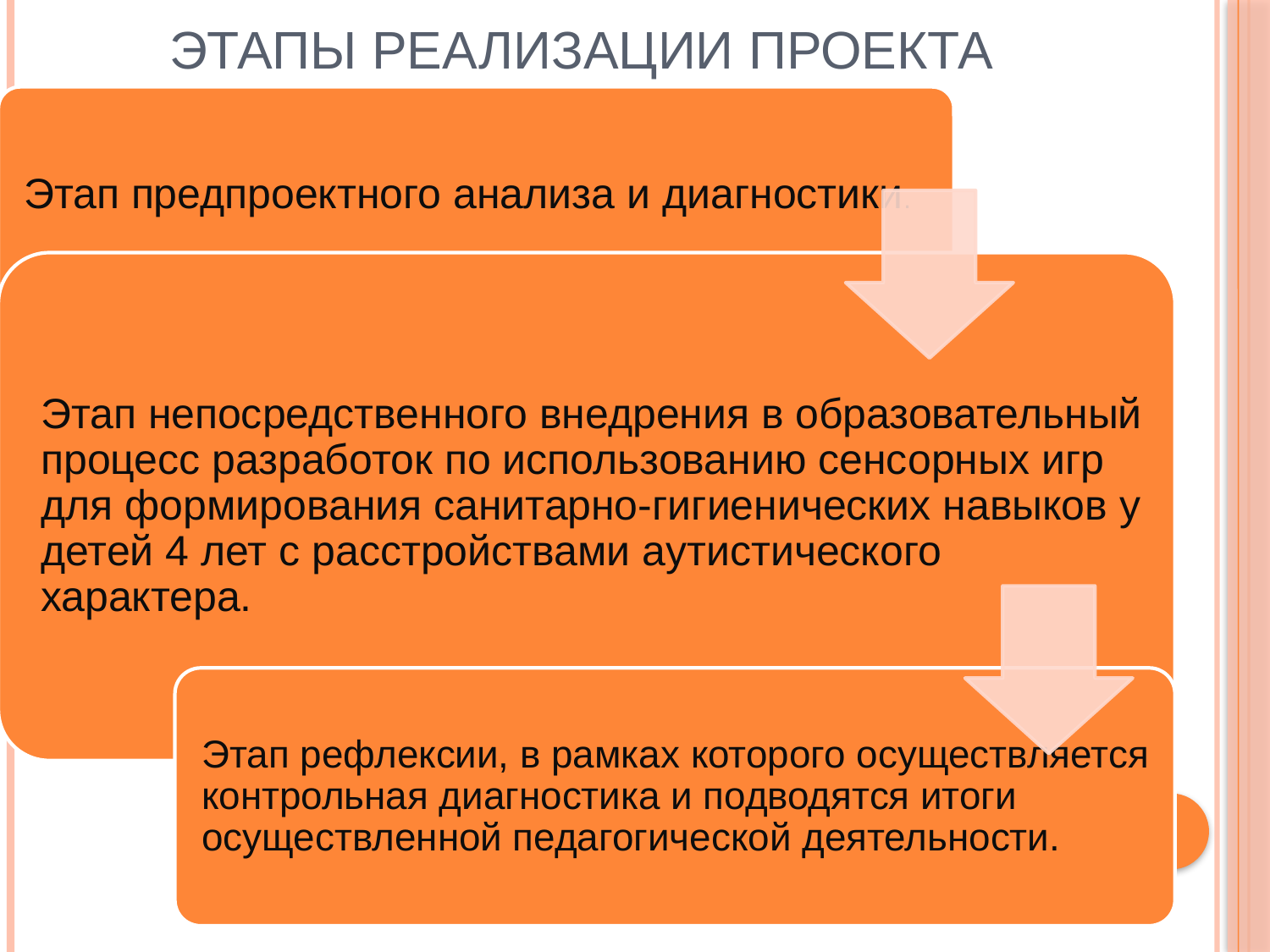

# Этапы реализации проекта
Этап предпроектного анализа и диагностики.
Этап непосредственного внедрения в образовательный процесс разработок по использованию сенсорных игр для формирования санитарно-гигиенических навыков у детей 4 лет с расстройствами аутистического характера.
Этап рефлексии, в рамках которого осуществляется контрольная диагностика и подводятся итоги осуществленной педагогической деятельности.